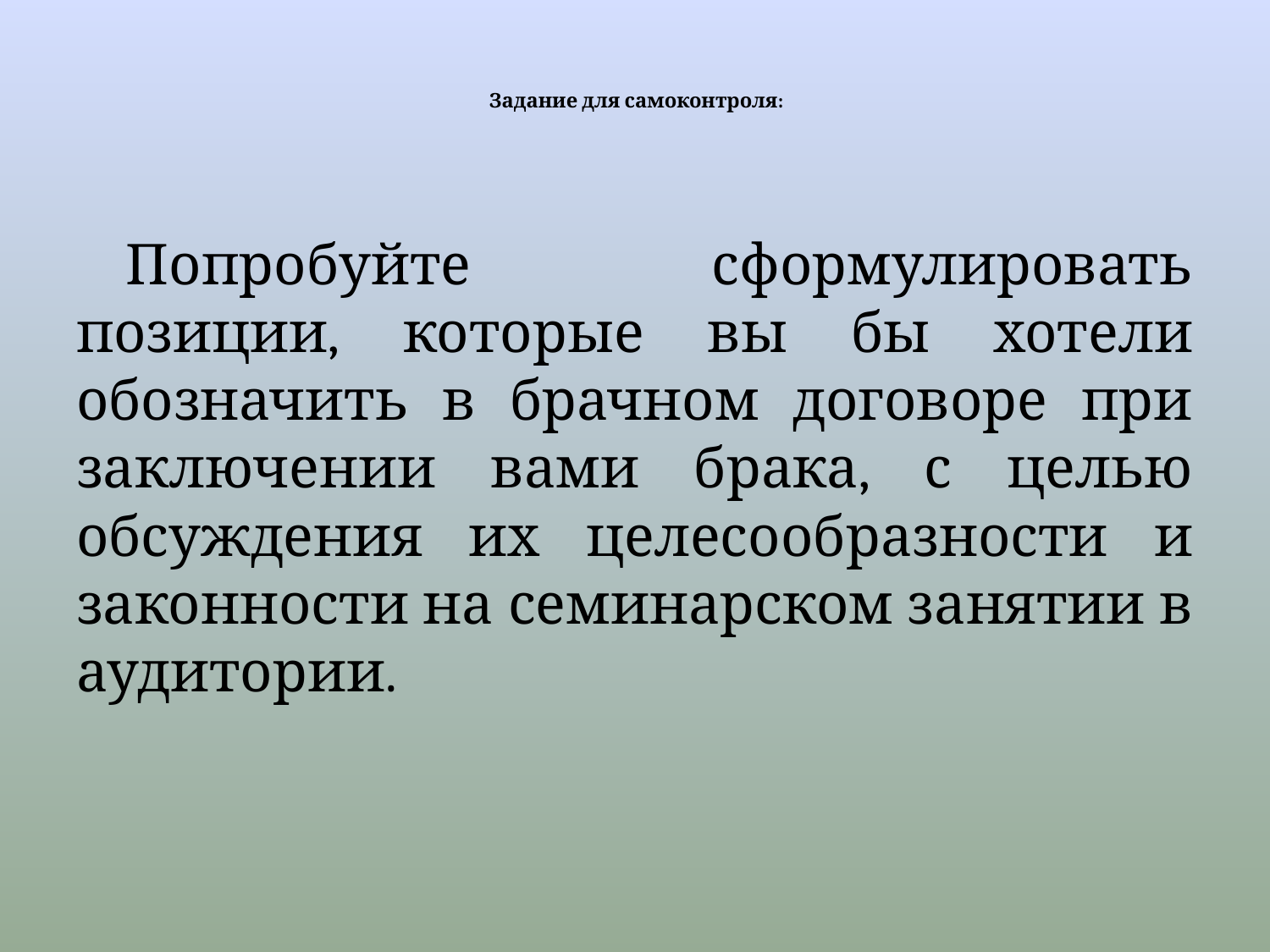

# Задание для самоконтроля:
Попробуйте сформулировать позиции, которые вы бы хотели обозначить в брачном договоре при заключении вами брака, с целью обсуждения их целесообразности и законности на семинарском занятии в аудитории.